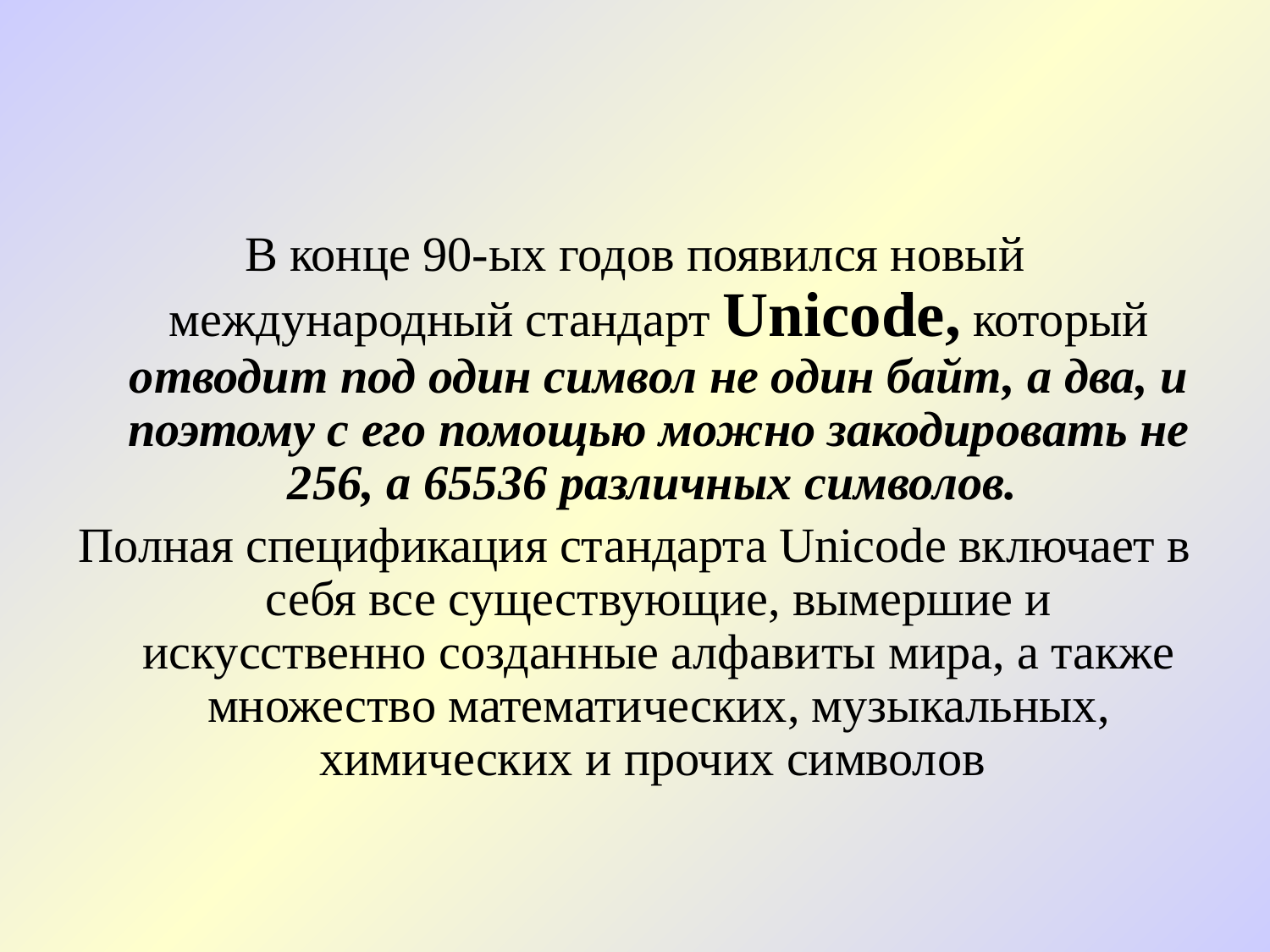

В конце 90-ых годов появился новый международный стандарт Unicode, который отводит под один символ не один байт, а два, и поэтому с его помощью можно закодировать не 256, а 65536 различных символов.
Полная спецификация стандарта Unicode включает в себя все существующие, вымершие и искусственно созданные алфавиты мира, а также множество математических, музыкальных, химических и прочих символов